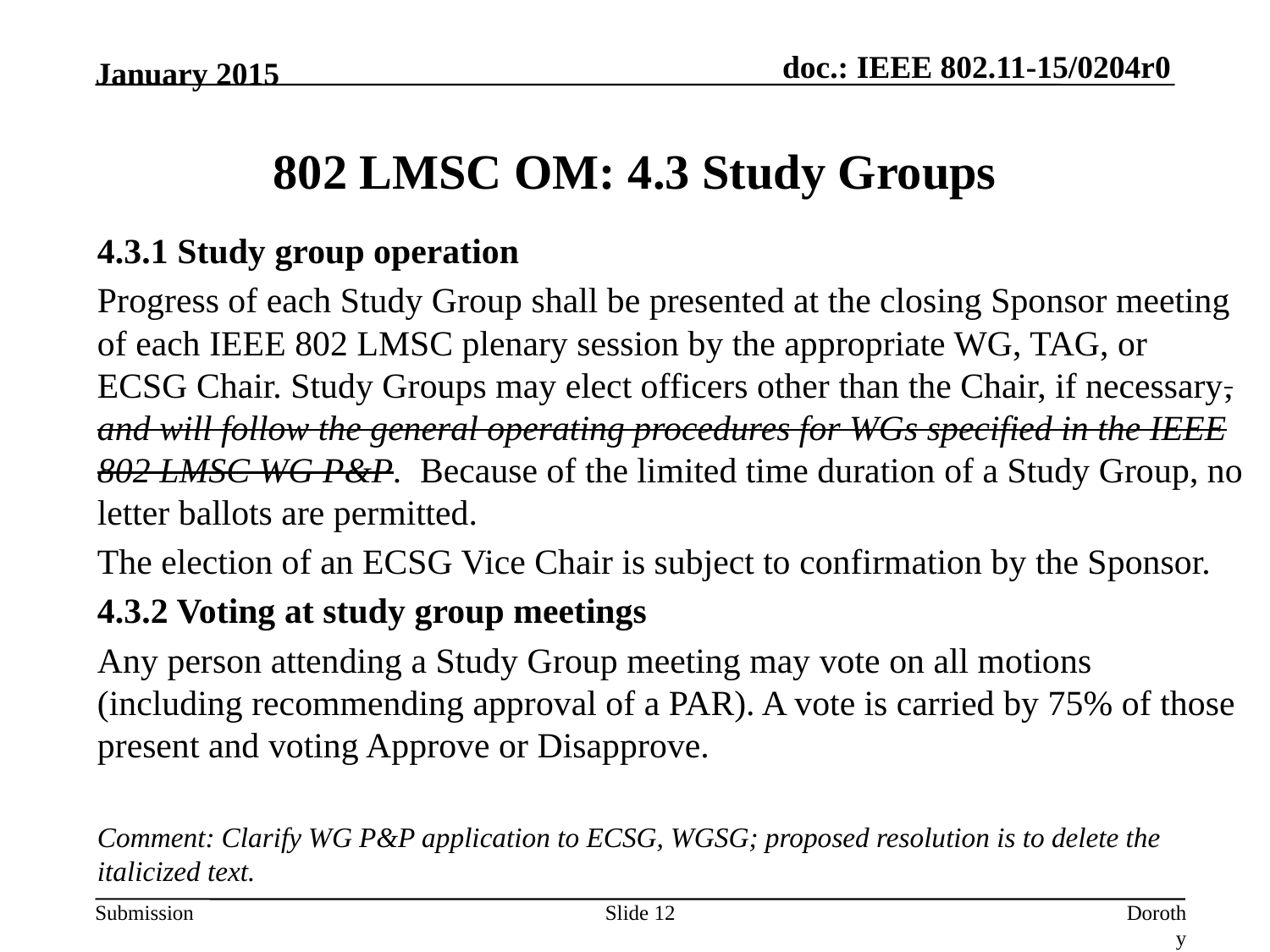

January 2015
# 802 LMSC OM: 4.3 Study Groups
4.3.1 Study group operation
Progress of each Study Group shall be presented at the closing Sponsor meeting of each IEEE 802 LMSC plenary session by the appropriate WG, TAG, or ECSG Chair. Study Groups may elect officers other than the Chair, if necessary, and will follow the general operating procedures for WGs specified in the IEEE 802 LMSC WG P&P.  Because of the limited time duration of a Study Group, no letter ballots are permitted.
The election of an ECSG Vice Chair is subject to confirmation by the Sponsor.
4.3.2 Voting at study group meetings
Any person attending a Study Group meeting may vote on all motions (including recommending approval of a PAR). A vote is carried by 75% of those present and voting Approve or Disapprove.

Comment: Clarify WG P&P application to ECSG, WGSG; proposed resolution is to delete the italicized text.
Slide 12
Dorothy Stanley, Aruba Networks